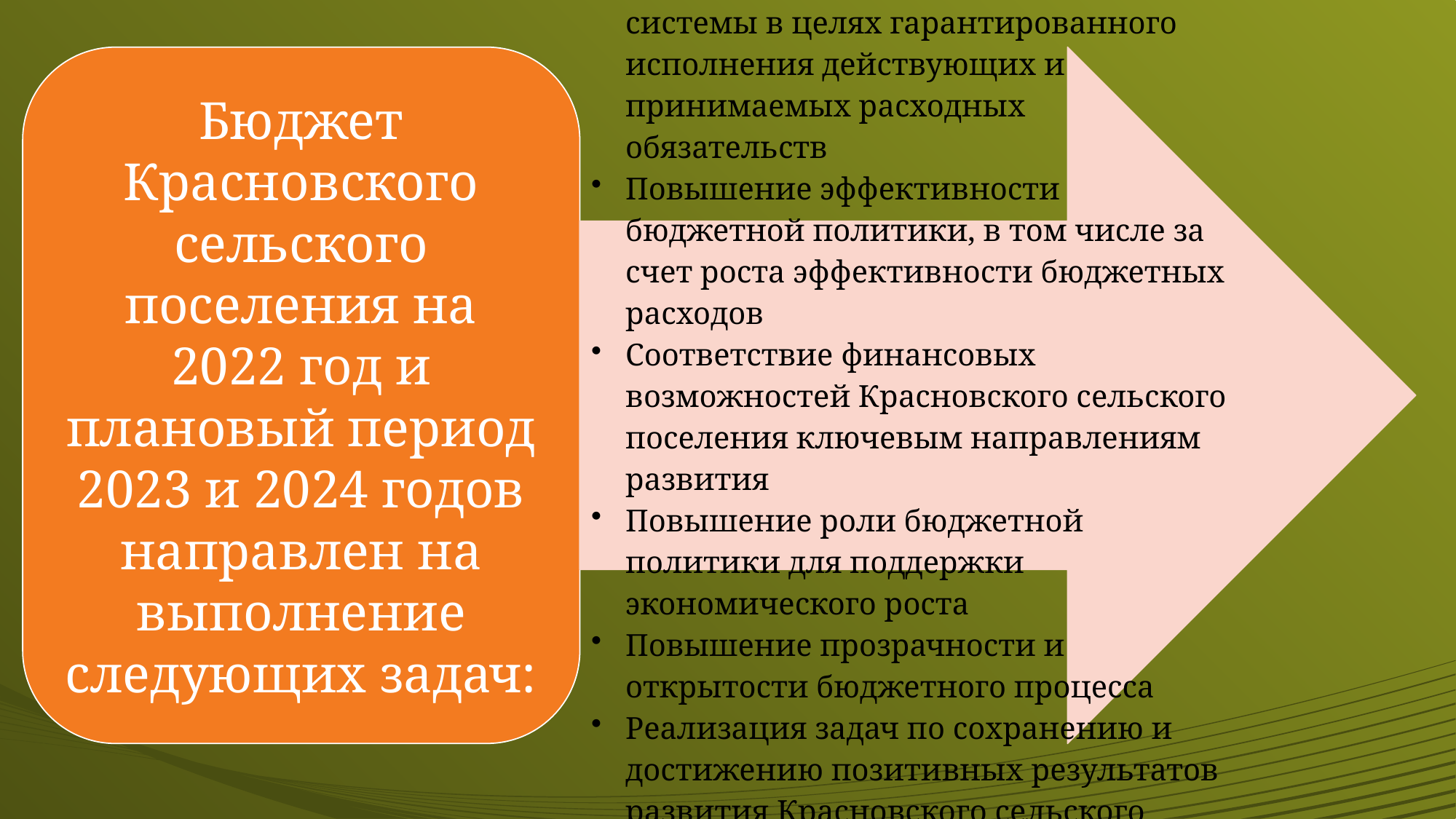

Бюджет Красновского сельского поселения на 2022 год и плановый период 2023 и 2024 годов направлен на выполнение следующих задач:
Повышение прозрачности и открытости бюджетного процесса
Повышение эффективности бюджетной политики, в том числе за счет роста эффективности бюджетных расходов
Соответствие финансовых возможностей Красновского сельского поселения ключевым направлениям развития
Повышение роли бюджетной политики для поддержки экономического роста
#